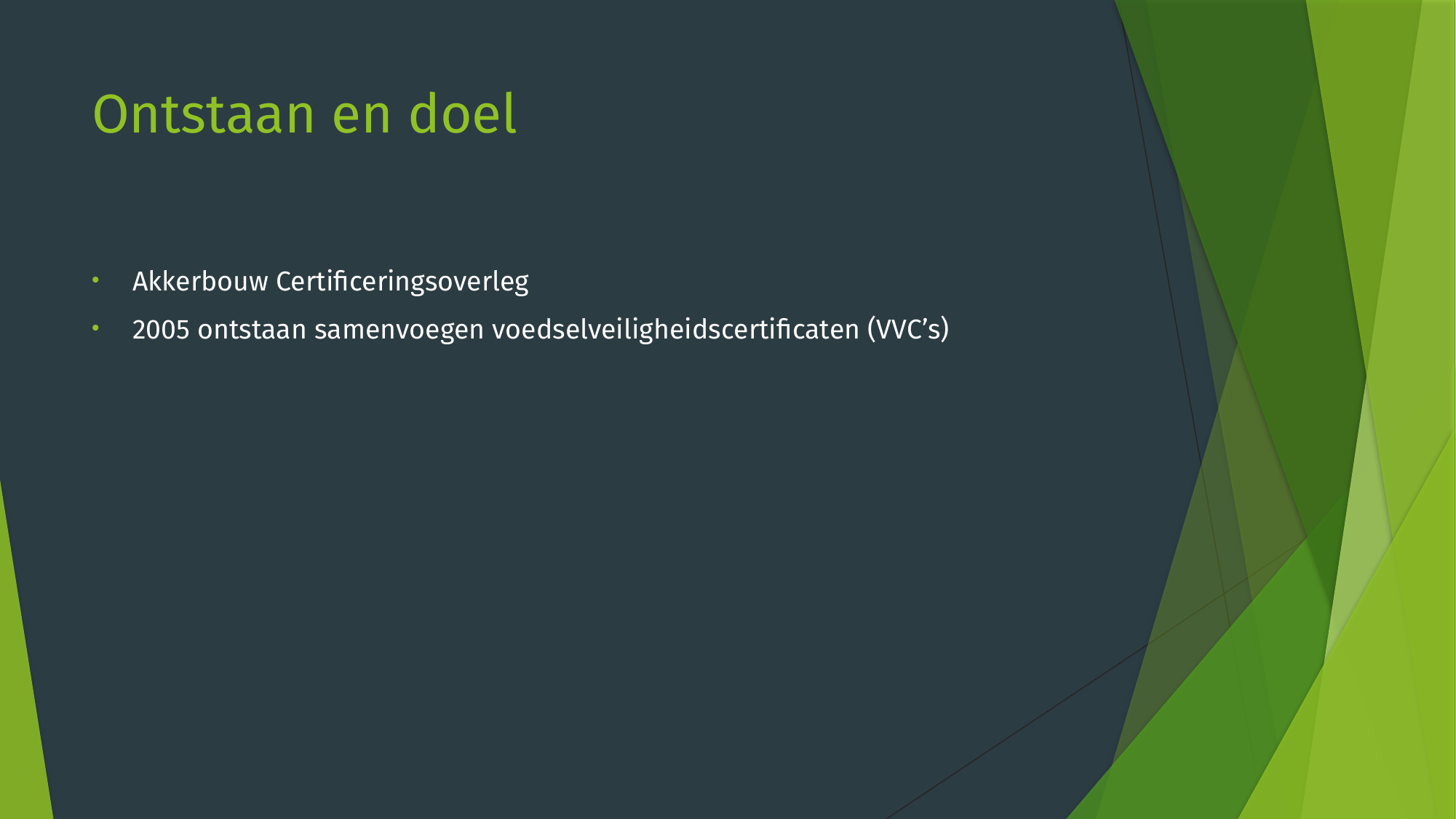

# Ontstaan en doel
Akkerbouw Certificeringsoverleg
2005 ontstaan samenvoegen voedselveiligheidscertificaten (VVC’s)